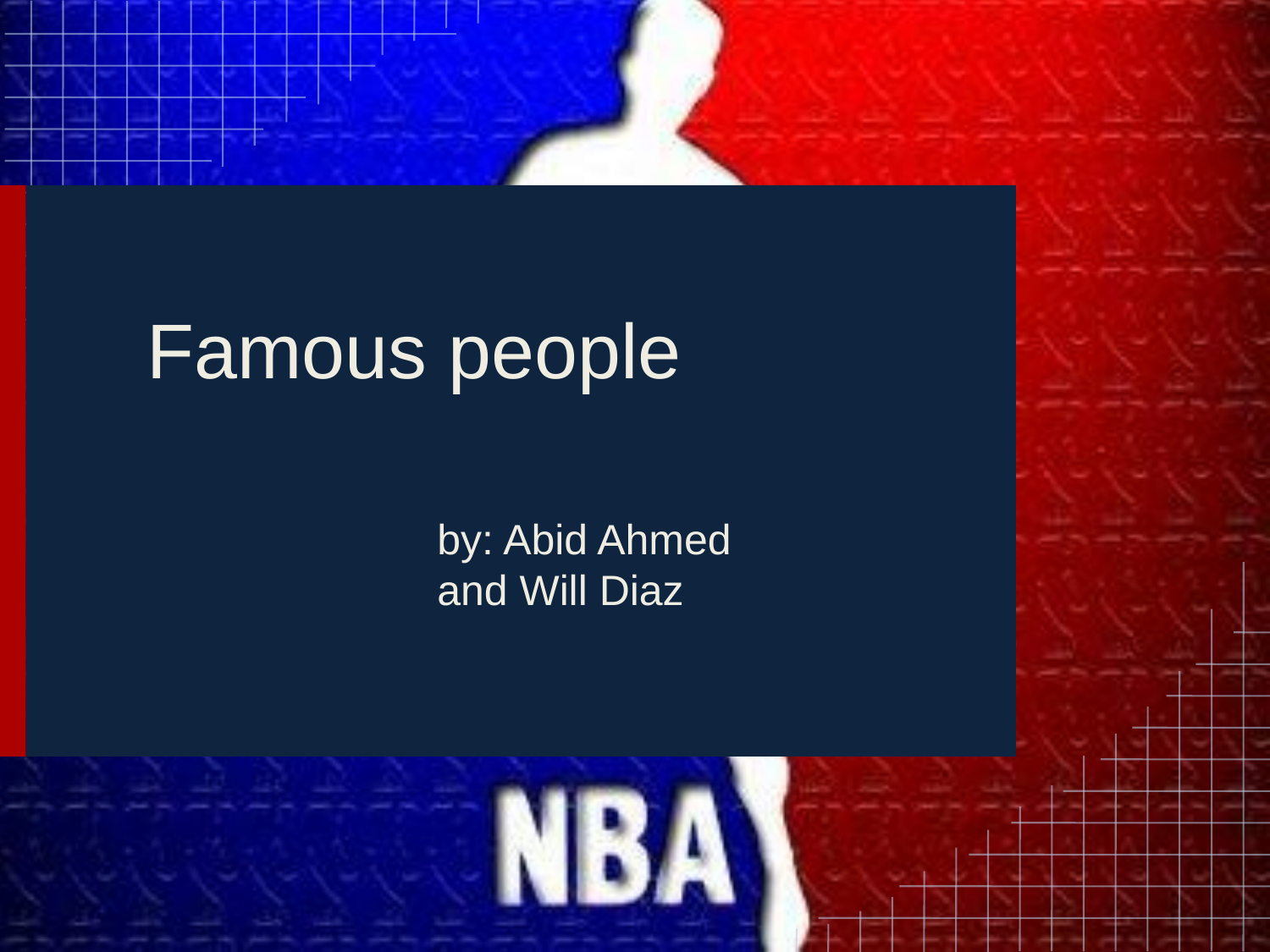

# Famous people

                          by: Abid Ahmed
                          and Will Diaz